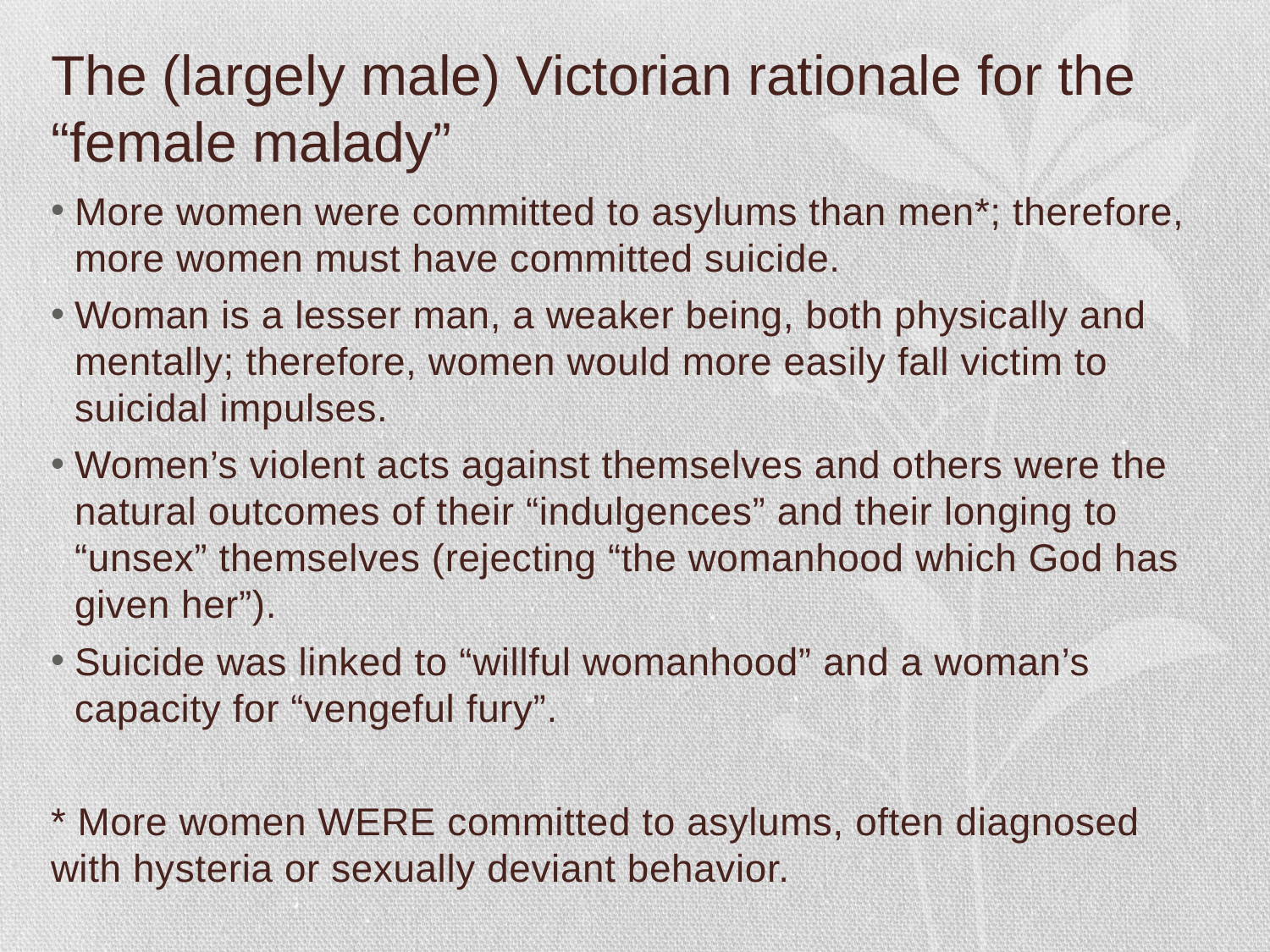

# The (largely male) Victorian rationale for the “female malady”
More women were committed to asylums than men*; therefore, more women must have committed suicide.
Woman is a lesser man, a weaker being, both physically and mentally; therefore, women would more easily fall victim to suicidal impulses.
Women’s violent acts against themselves and others were the natural outcomes of their “indulgences” and their longing to “unsex” themselves (rejecting “the womanhood which God has given her”).
Suicide was linked to “willful womanhood” and a woman’s capacity for “vengeful fury”.

* More women WERE committed to asylums, often diagnosed with hysteria or sexually deviant behavior.